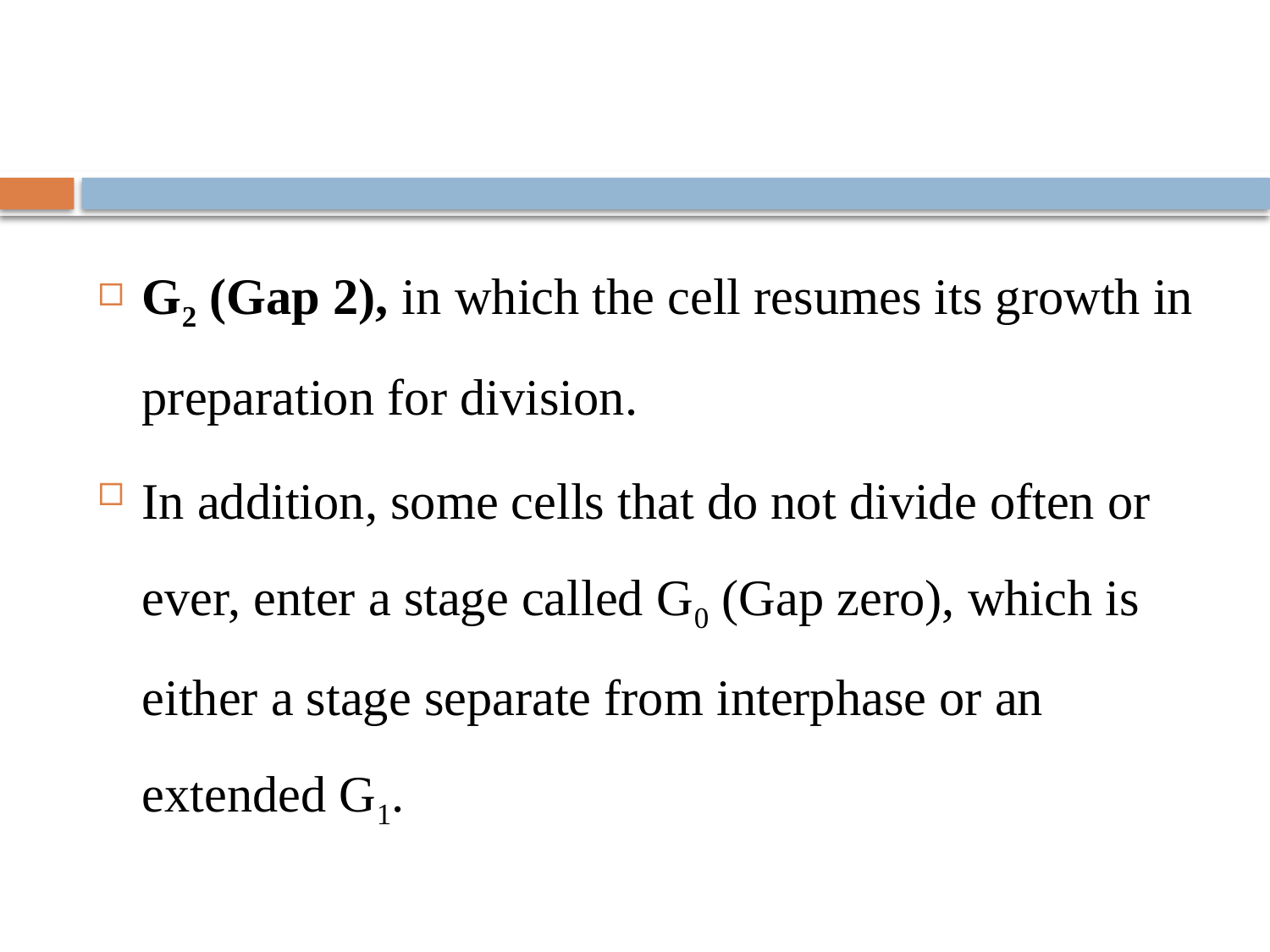

#
G2 (Gap 2), in which the cell resumes its growth in preparation for division.
In addition, some cells that do not divide often or ever, enter a stage called G0 (Gap zero), which is either a stage separate from interphase or an extended G1.